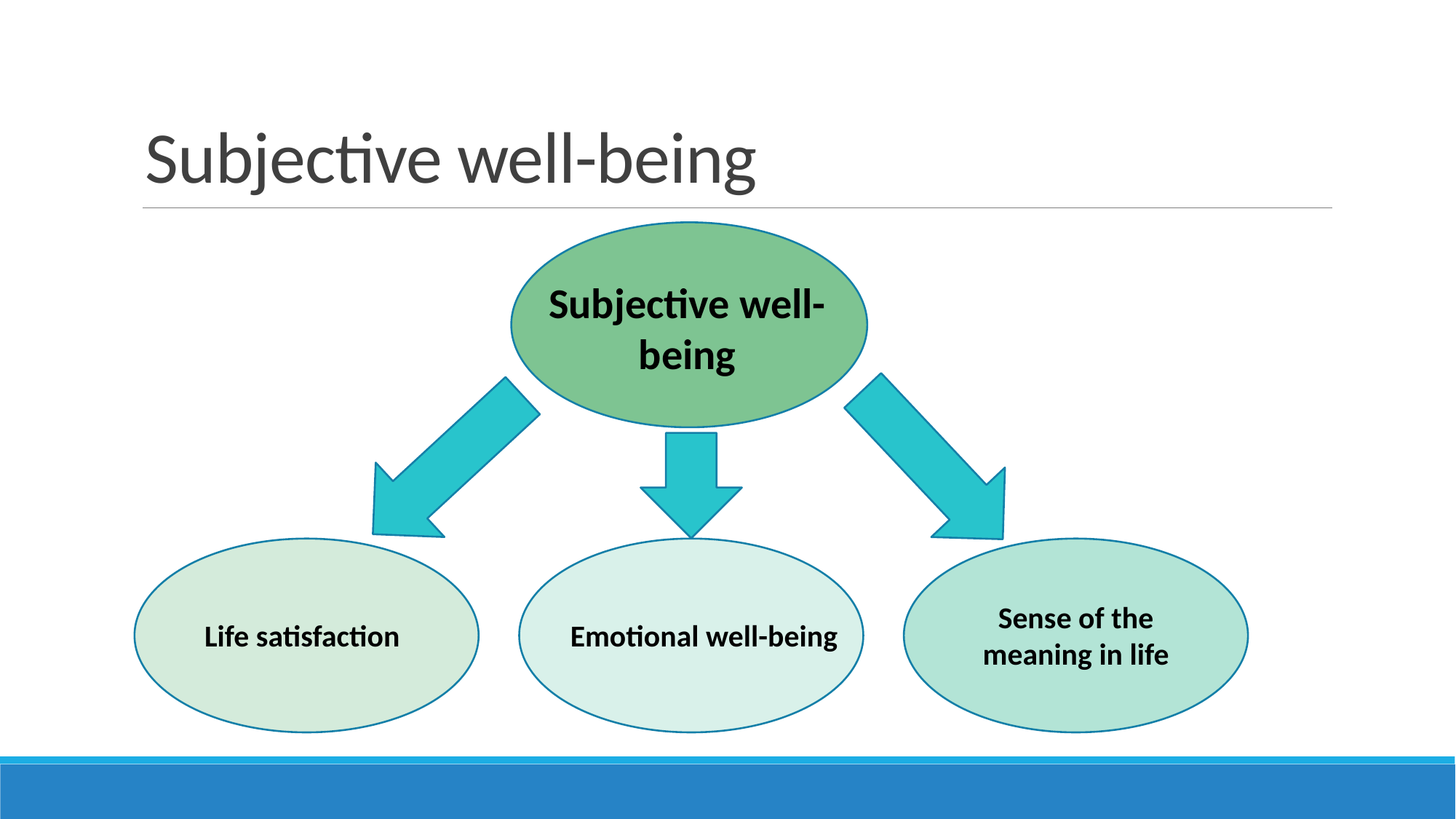

# Subjective well-being

Subjective well-being

Sense of the meaning in life
Emotional well-being
Life satisfaction